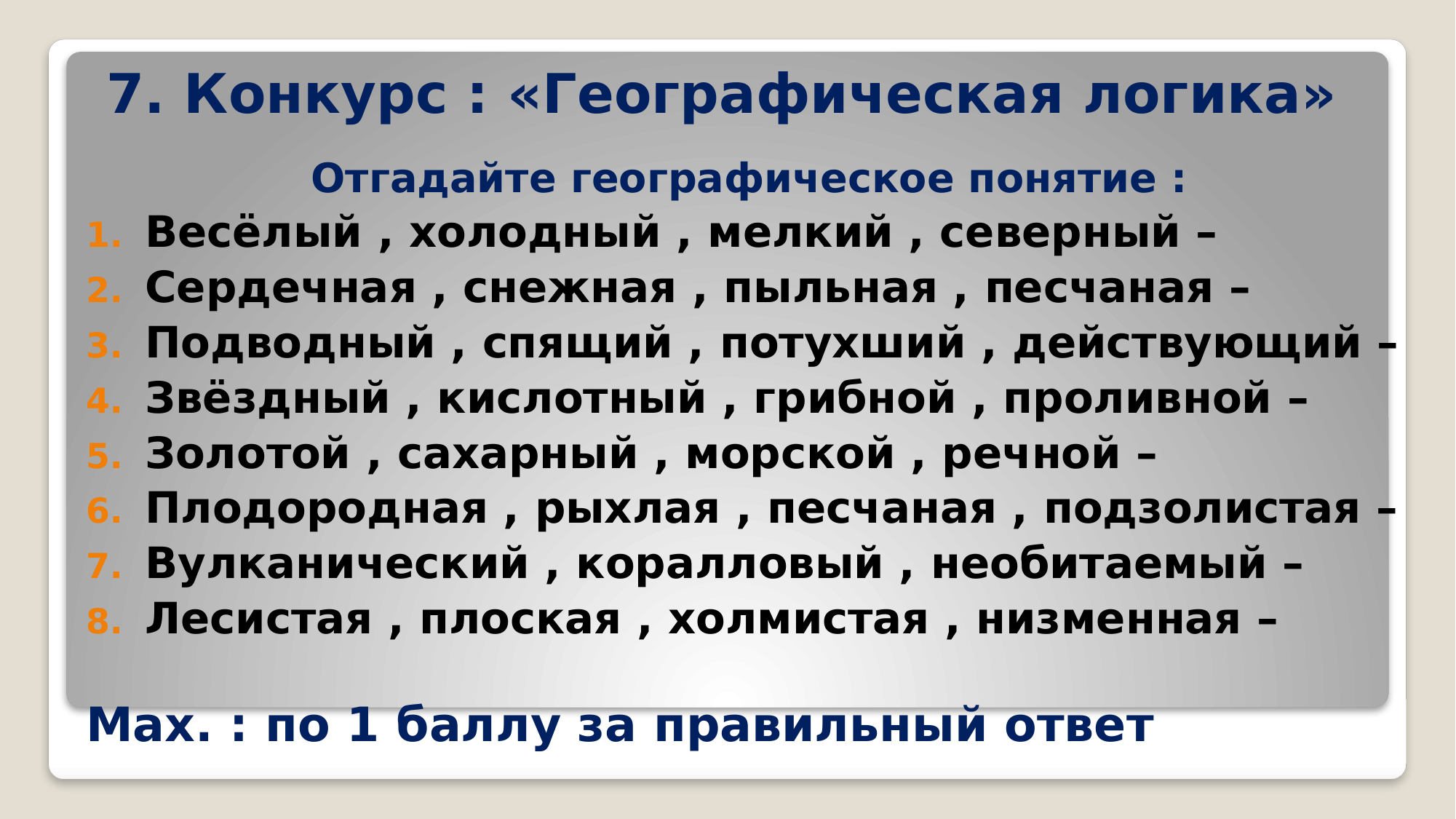

# 7. Конкурс : «Географическая логика»
Отгадайте географическое понятие :
Весёлый , холодный , мелкий , северный –
Сердечная , снежная , пыльная , песчаная –
Подводный , спящий , потухший , действующий –
Звёздный , кислотный , грибной , проливной –
Золотой , сахарный , морской , речной –
Плодородная , рыхлая , песчаная , подзолистая –
Вулканический , коралловый , необитаемый –
Лесистая , плоская , холмистая , низменная –

Мах. : по 1 баллу за правильный ответ